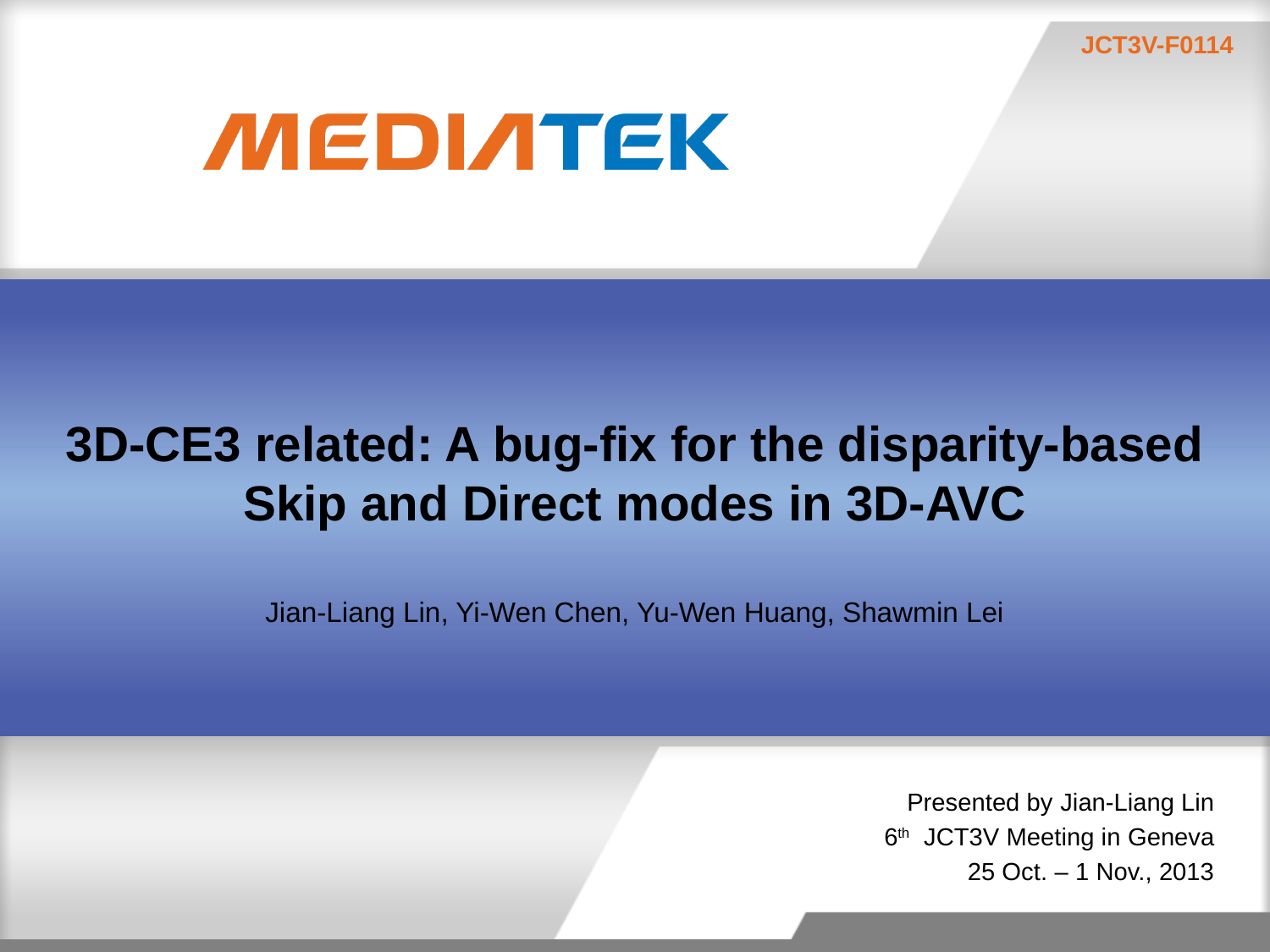

# 3D-CE3 related: A bug-fix for the disparity-based Skip and Direct modes in 3D-AVC
Jian-Liang Lin, Yi-Wen Chen, Yu-Wen Huang, Shawmin Lei
Presented by Jian-Liang Lin
6th  JCT3V Meeting in Geneva
25 Oct. – 1 Nov., 2013